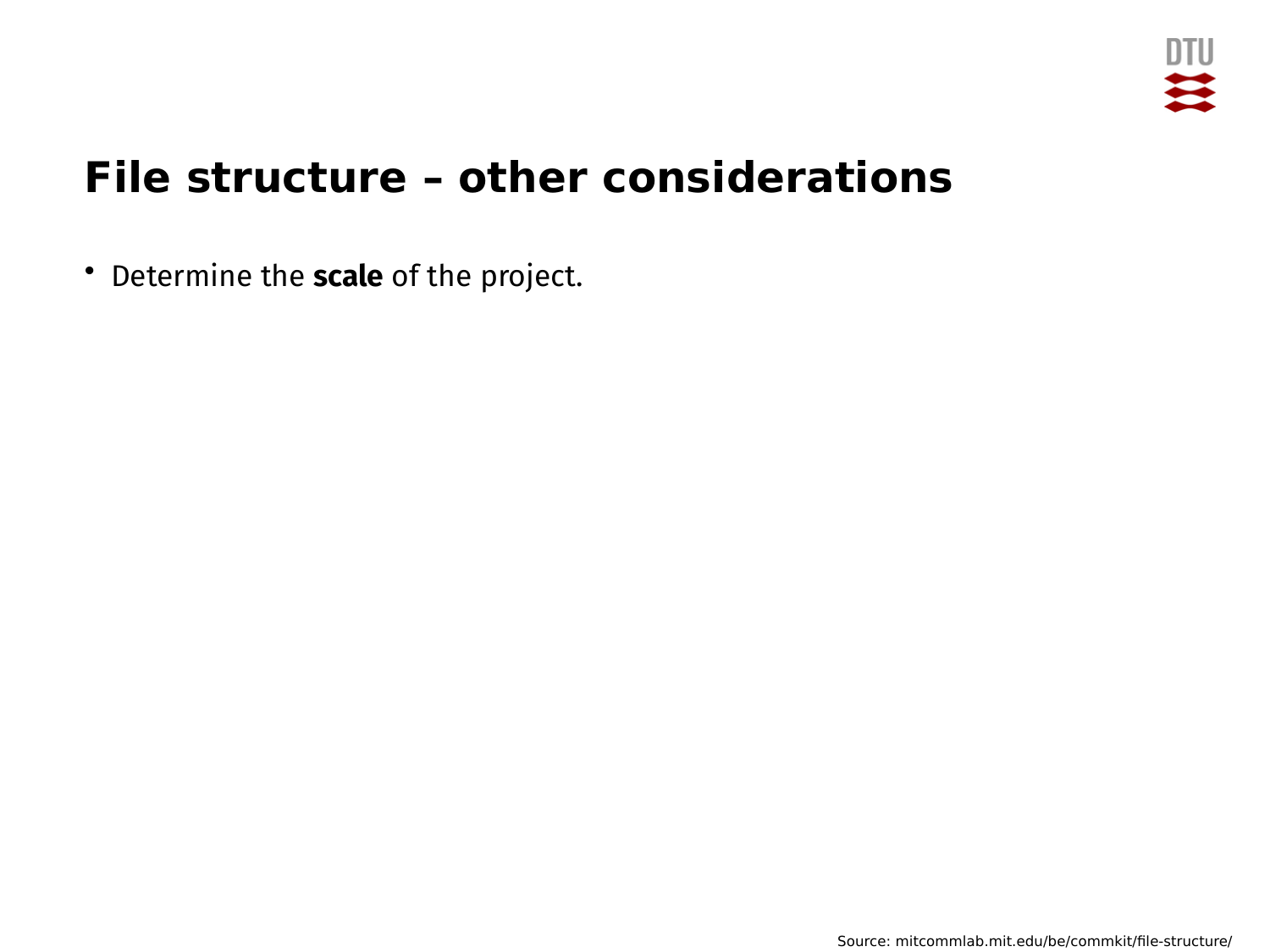

# File structure – other considerations
Determine the scale of the project.

Source: mitcommlab.mit.edu/be/commkit/file-structure/